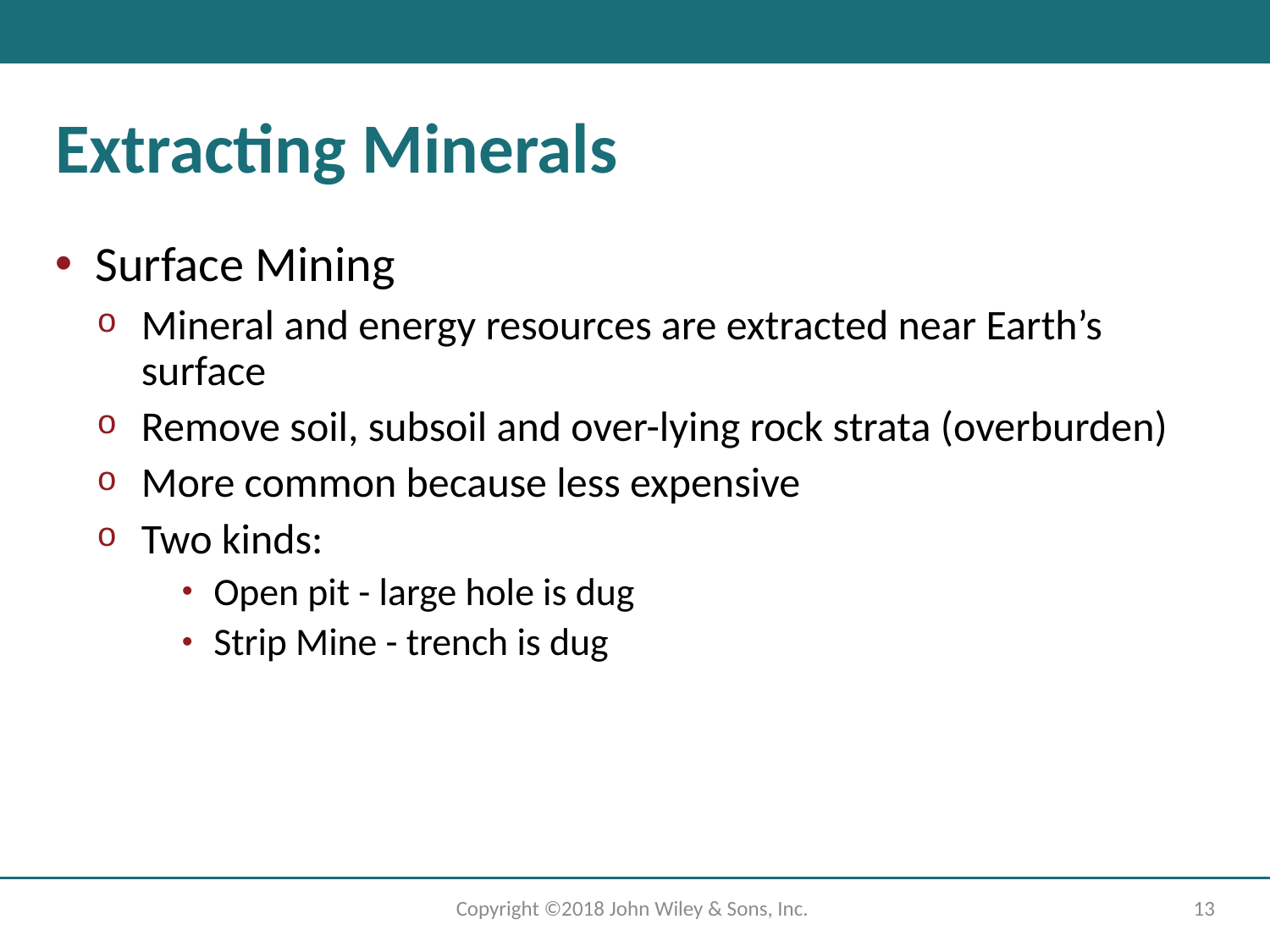

# Extracting Minerals
Surface Mining
Mineral and energy resources are extracted near Earth’s surface
Remove soil, subsoil and over-lying rock strata (overburden)
More common because less expensive
Two kinds:
Open pit - large hole is dug
Strip Mine - trench is dug
Copyright ©2018 John Wiley & Sons, Inc.
13